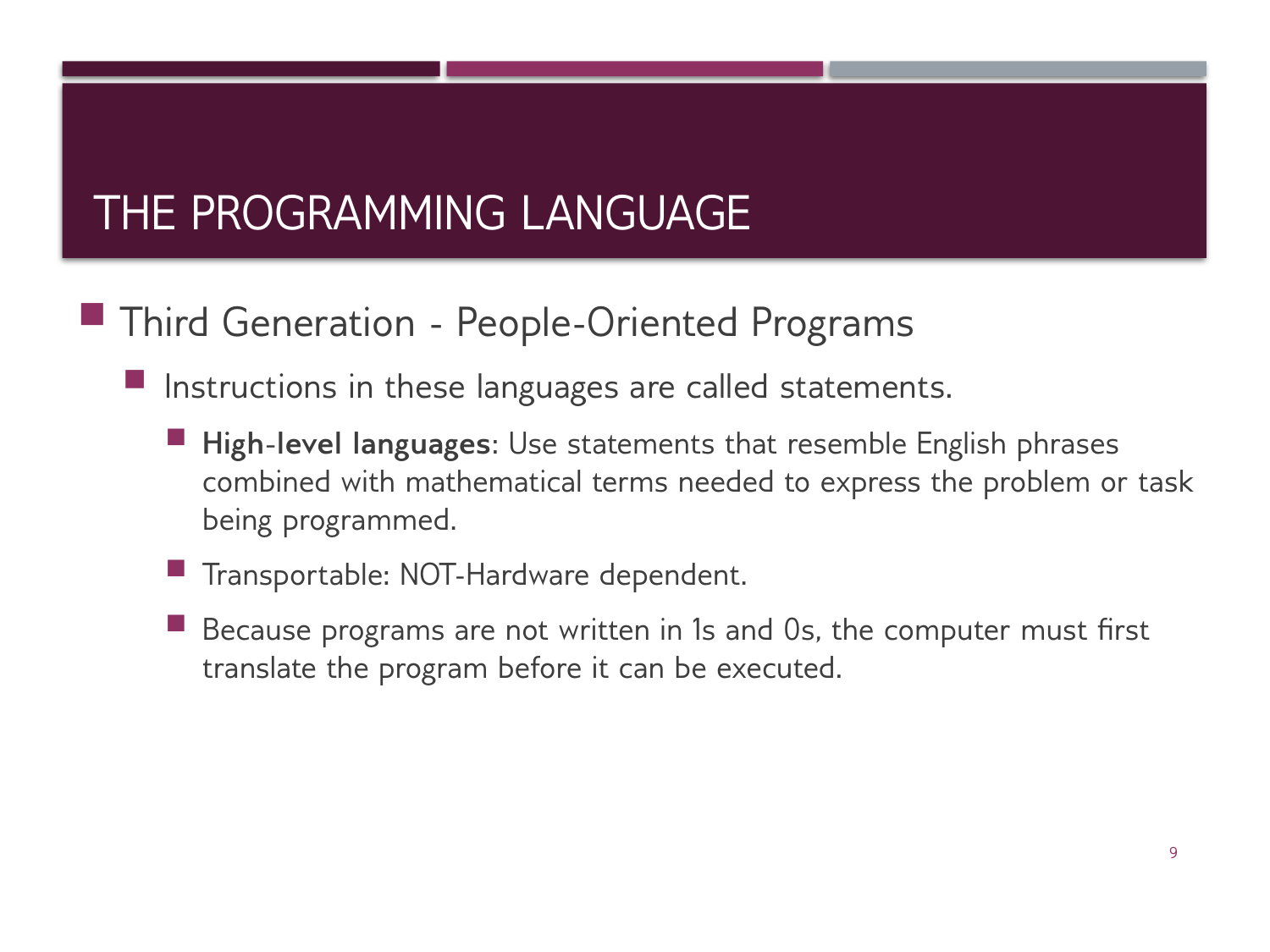

# The Programming Language
Third Generation - People-Oriented Programs
Instructions in these languages are called statements.
High-level languages: Use statements that resemble English phrases combined with mathematical terms needed to express the problem or task being programmed.
Transportable: NOT-Hardware dependent.
Because programs are not written in 1s and 0s, the computer must first translate the program before it can be executed.

9